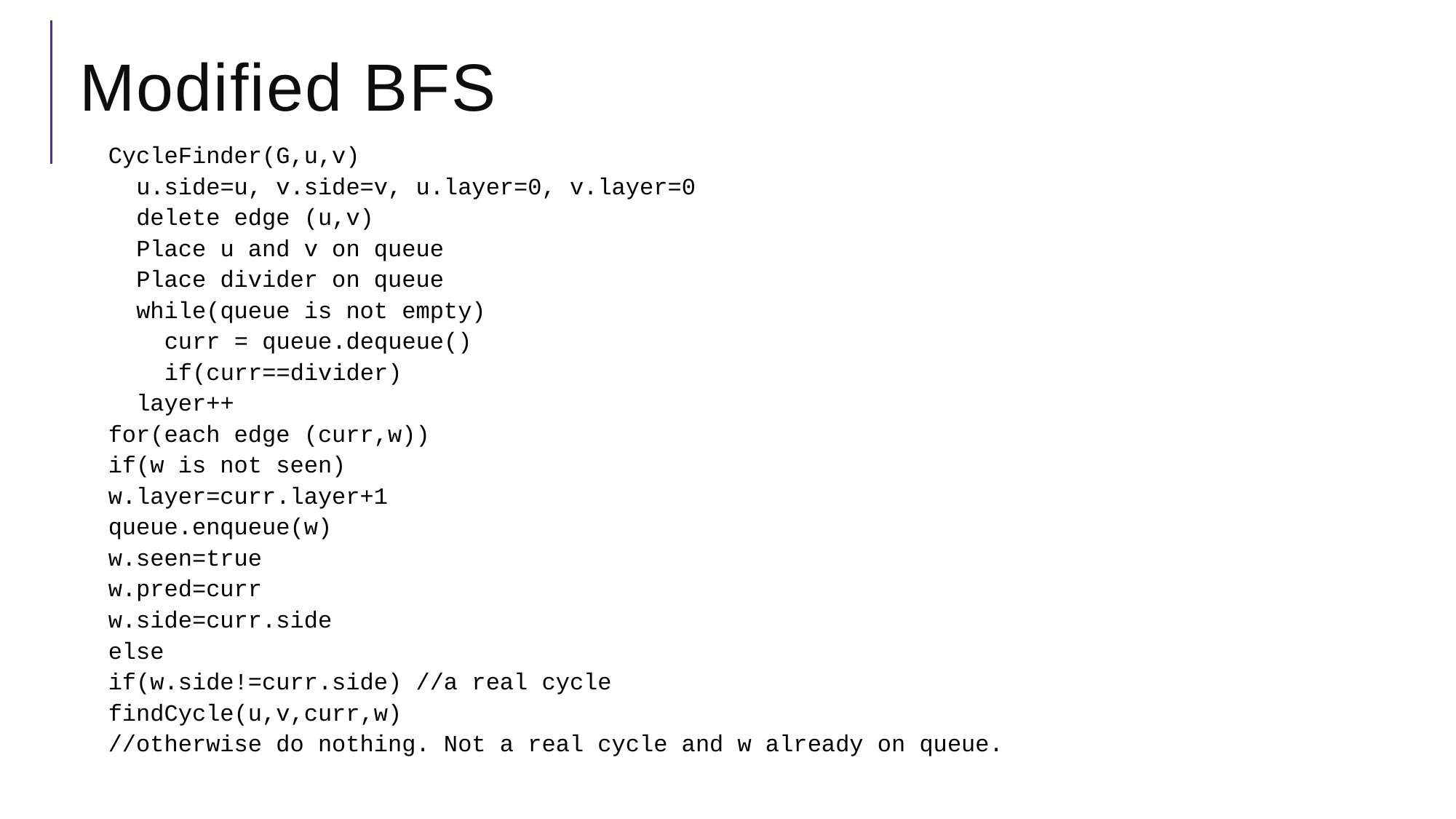

# Modified BFS
CycleFinder(G,u,v)
  u.side=u, v.side=v, u.layer=0, v.layer=0
  delete edge (u,v)
  Place u and v on queue
  Place divider on queue
  while(queue is not empty)
    curr = queue.dequeue()
    if(curr==divider)
	  layer++
	for(each edge (curr,w))
		if(w is not seen)
			w.layer=curr.layer+1
			queue.enqueue(w)
			w.seen=true
			w.pred=curr
			w.side=curr.side
		else
			if(w.side!=curr.side) //a real cycle
				findCycle(u,v,curr,w)
			//otherwise do nothing. Not a real cycle and w already on queue.